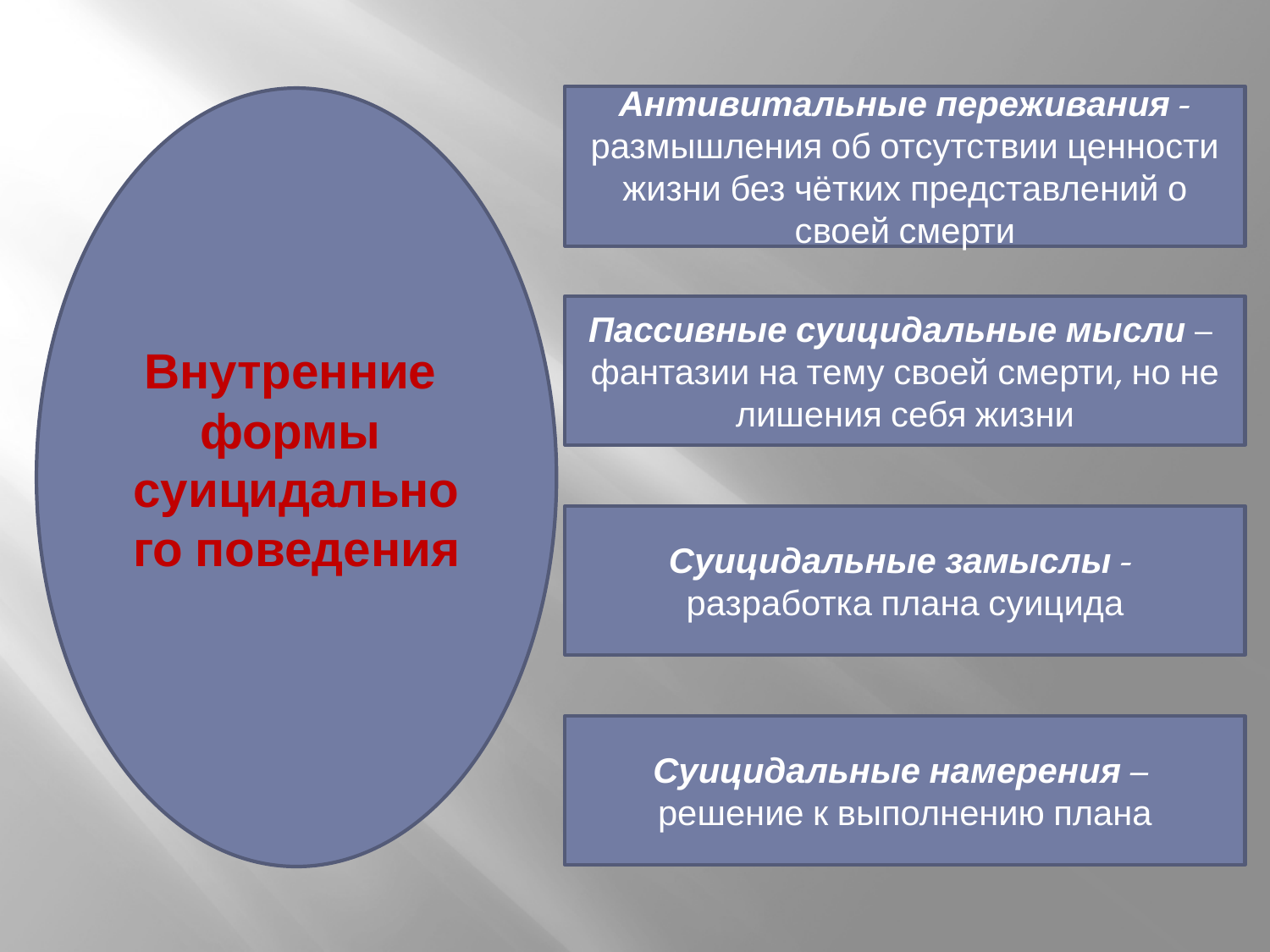

Антивитальные переживания - размышления об отсутствии ценности жизни без чётких представлений о своей смерти
Внутренние
формы
суицидального поведения

Пассивные суицидальные мысли –
фантазии на тему своей смерти, но не лишения себя жизни
Суицидальные замыслы -
разработка плана суицида
Суицидальные намерения –
решение к выполнению плана